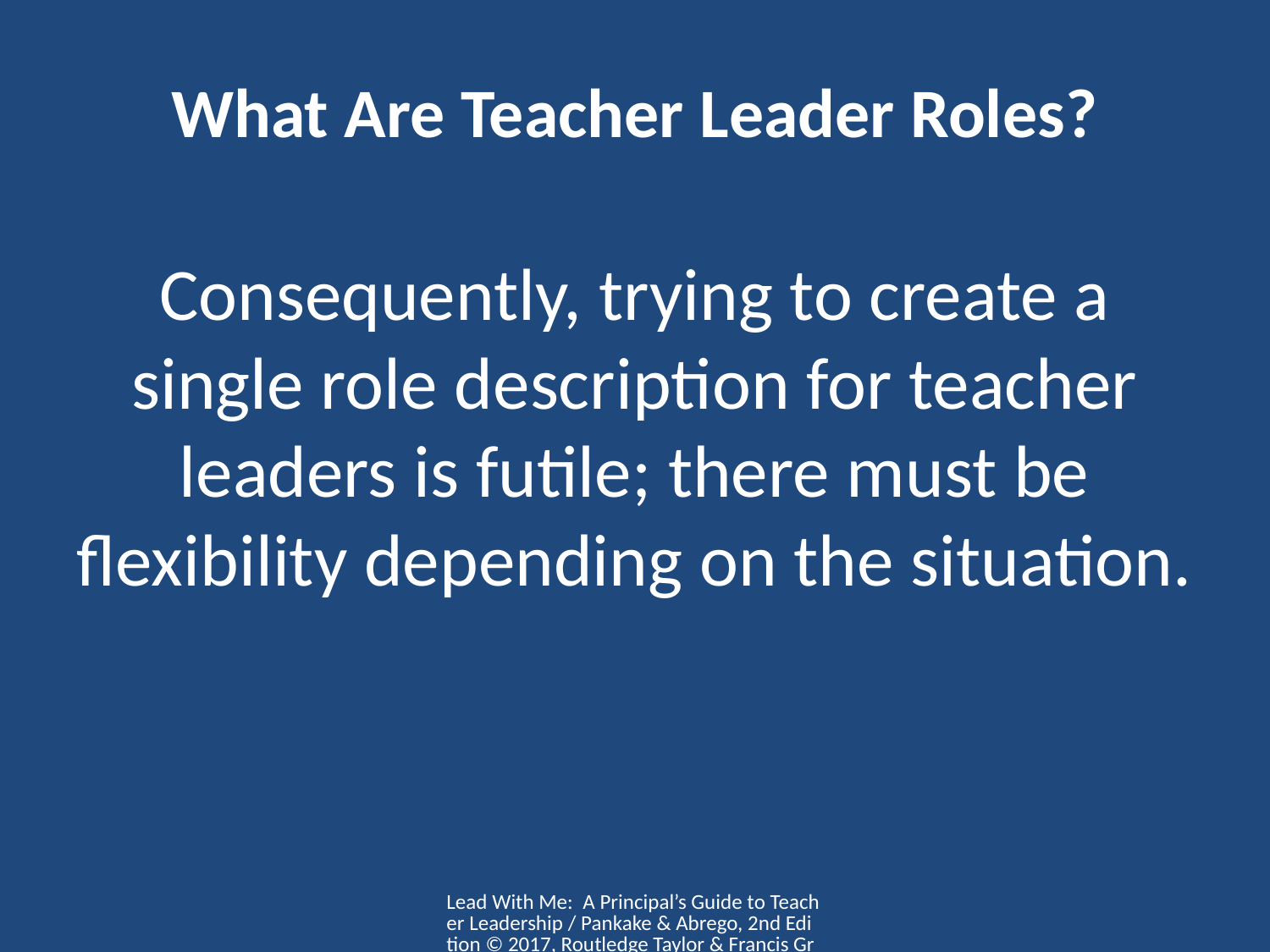

What Are Teacher Leader Roles?
# Consequently, trying to create a single role description for teacher leaders is futile; there must be flexibility depending on the situation.
Lead With Me:  A Principal’s Guide to Teacher Leadership / Pankake & Abrego, 2nd Edition © 2017, Routledge Taylor & Francis Group